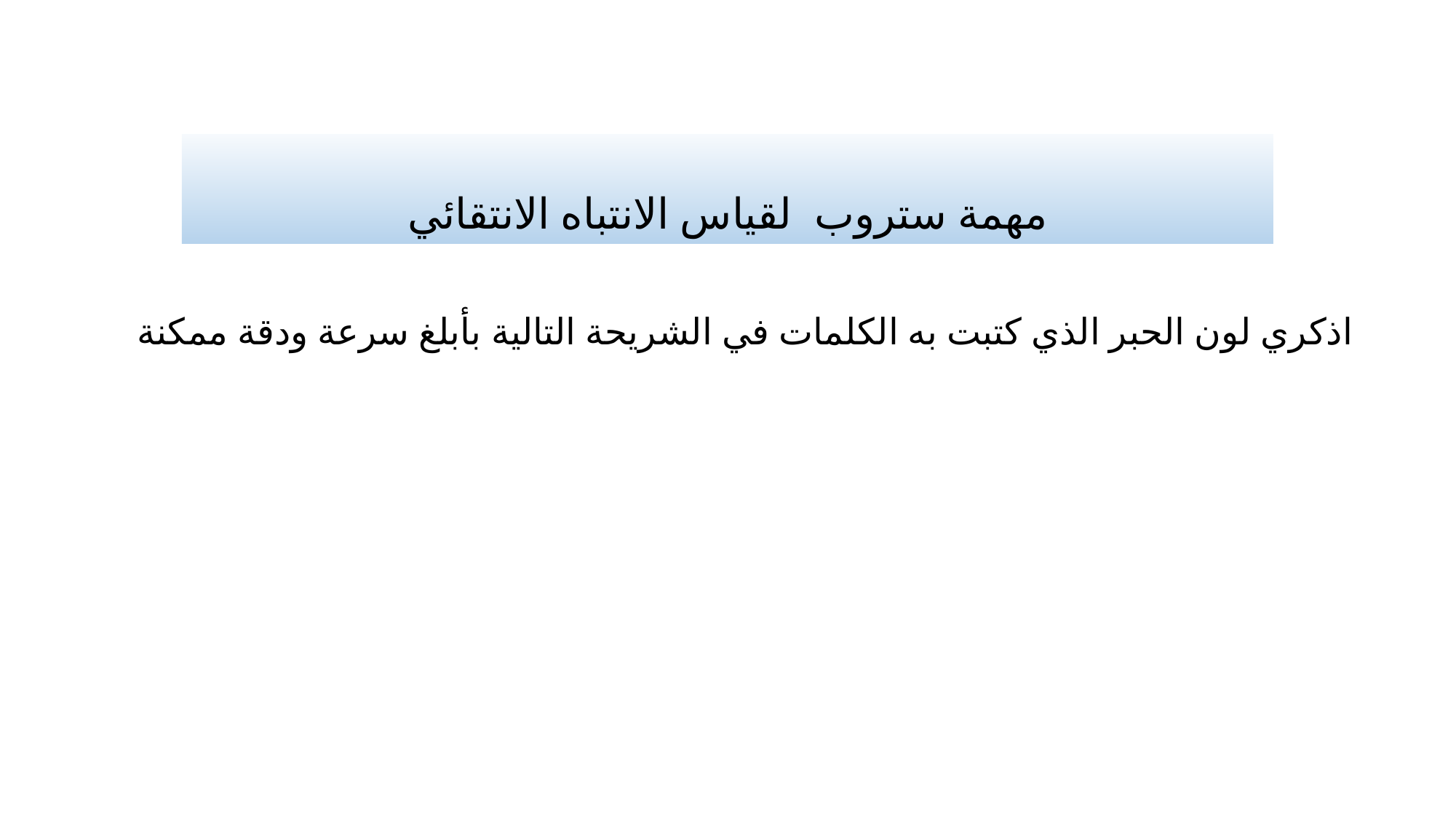

# مهمة ستروب  لقياس الانتباه الانتقائي
اذكري لون الحبر الذي كتبت به الكلمات في الشريحة التالية بأبلغ سرعة ودقة ممكنة